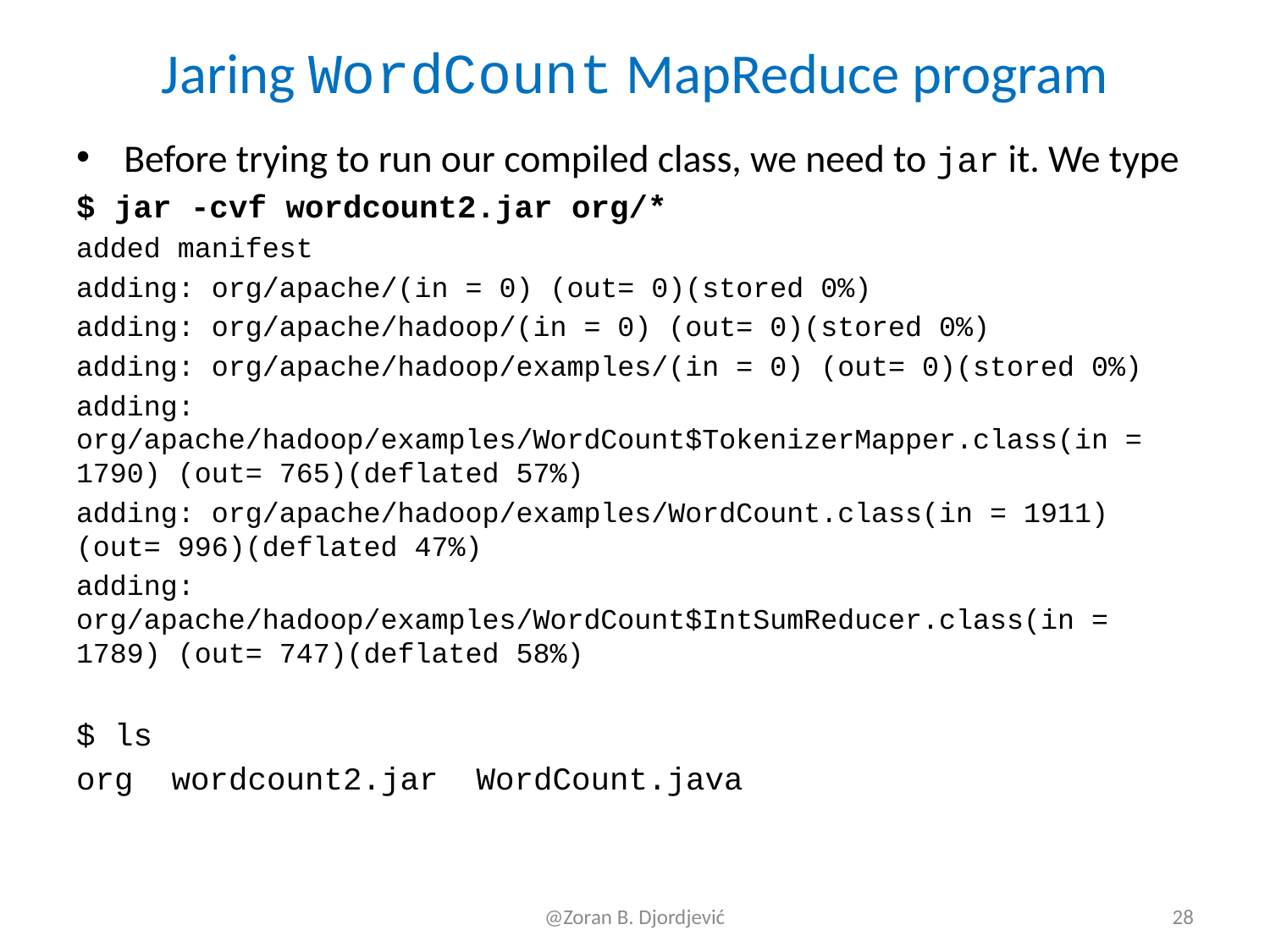

# Jaring WordCount MapReduce program
Before trying to run our compiled class, we need to jar it. We type
$ jar -cvf wordcount2.jar org/*
added manifest
adding: org/apache/(in = 0) (out= 0)(stored 0%)
adding: org/apache/hadoop/(in = 0) (out= 0)(stored 0%)
adding: org/apache/hadoop/examples/(in = 0) (out= 0)(stored 0%)
adding: org/apache/hadoop/examples/WordCount$TokenizerMapper.class(in = 1790) (out= 765)(deflated 57%)
adding: org/apache/hadoop/examples/WordCount.class(in = 1911) (out= 996)(deflated 47%)
adding: org/apache/hadoop/examples/WordCount$IntSumReducer.class(in = 1789) (out= 747)(deflated 58%)

$ ls
org  wordcount2.jar  WordCount.java
@Zoran B. Djordjević
28